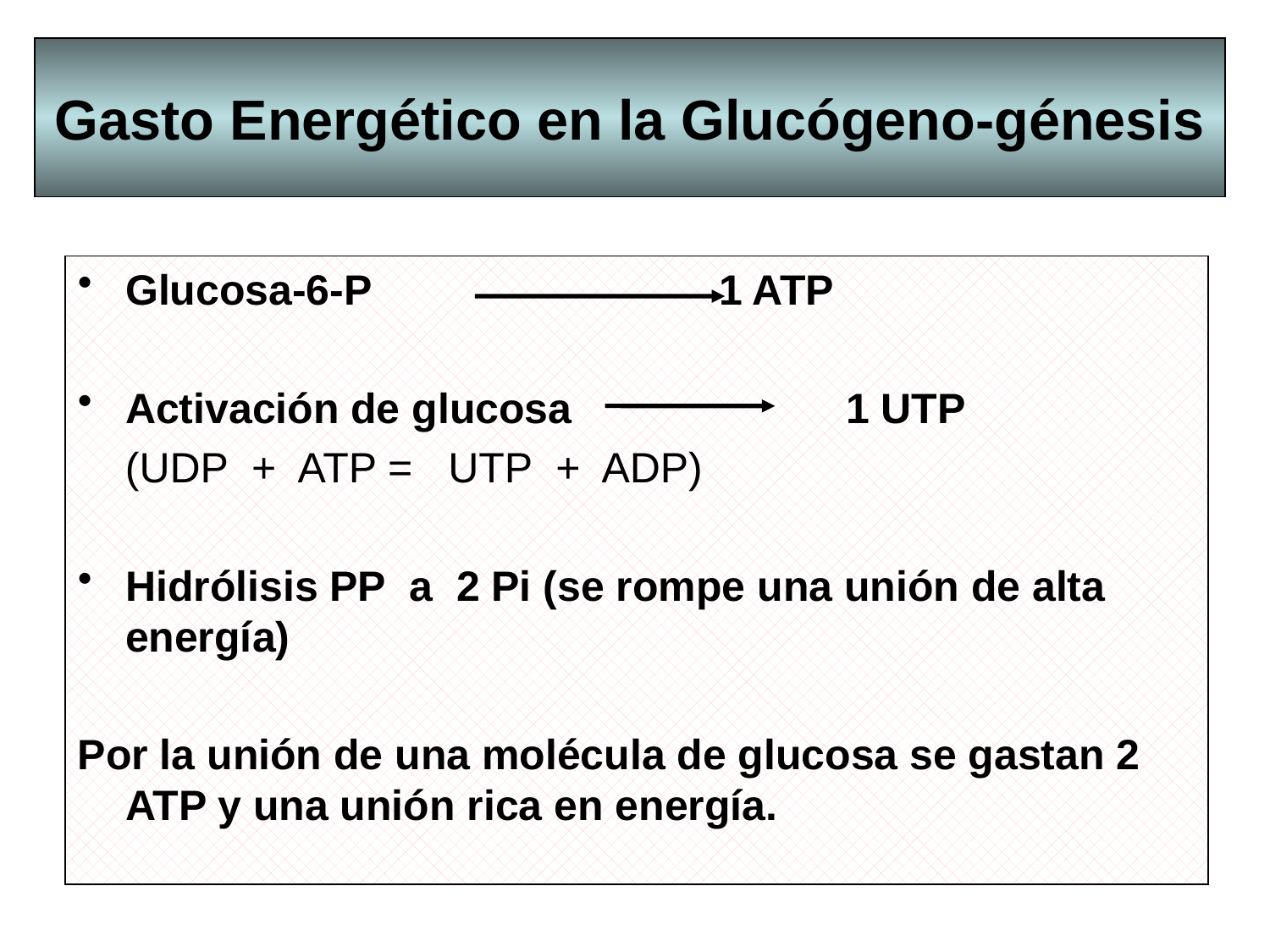

# Gasto Energético en la Glucógeno-génesis
Glucosa-6-P		                  1 ATP

Activación de glucosa	                  1 UTP
    (UDP  +  ATP =   UTP  +  ADP)

Hidrólisis PP  a  2 Pi (se rompe una unión de alta energía)

Por la unión de una molécula de glucosa se gastan 2 ATP y una unión rica en energía.